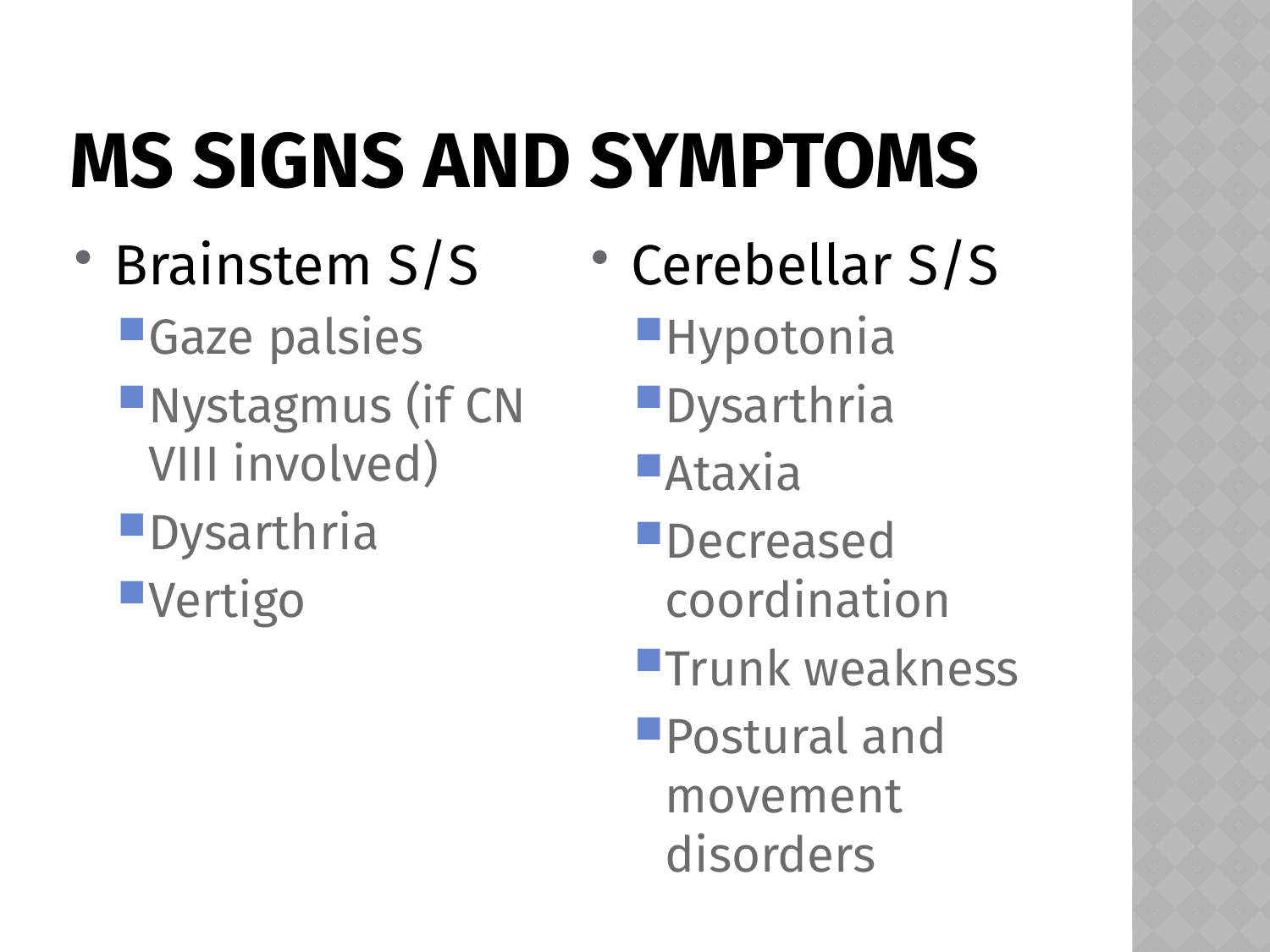

# MS Signs and Symptoms
Brainstem S/S
Gaze palsies
Nystagmus (if CN VIII involved)
Dysarthria
Vertigo
Cerebellar S/S
Hypotonia
Dysarthria
Ataxia
Decreased coordination
Trunk weakness
Postural and movement disorders